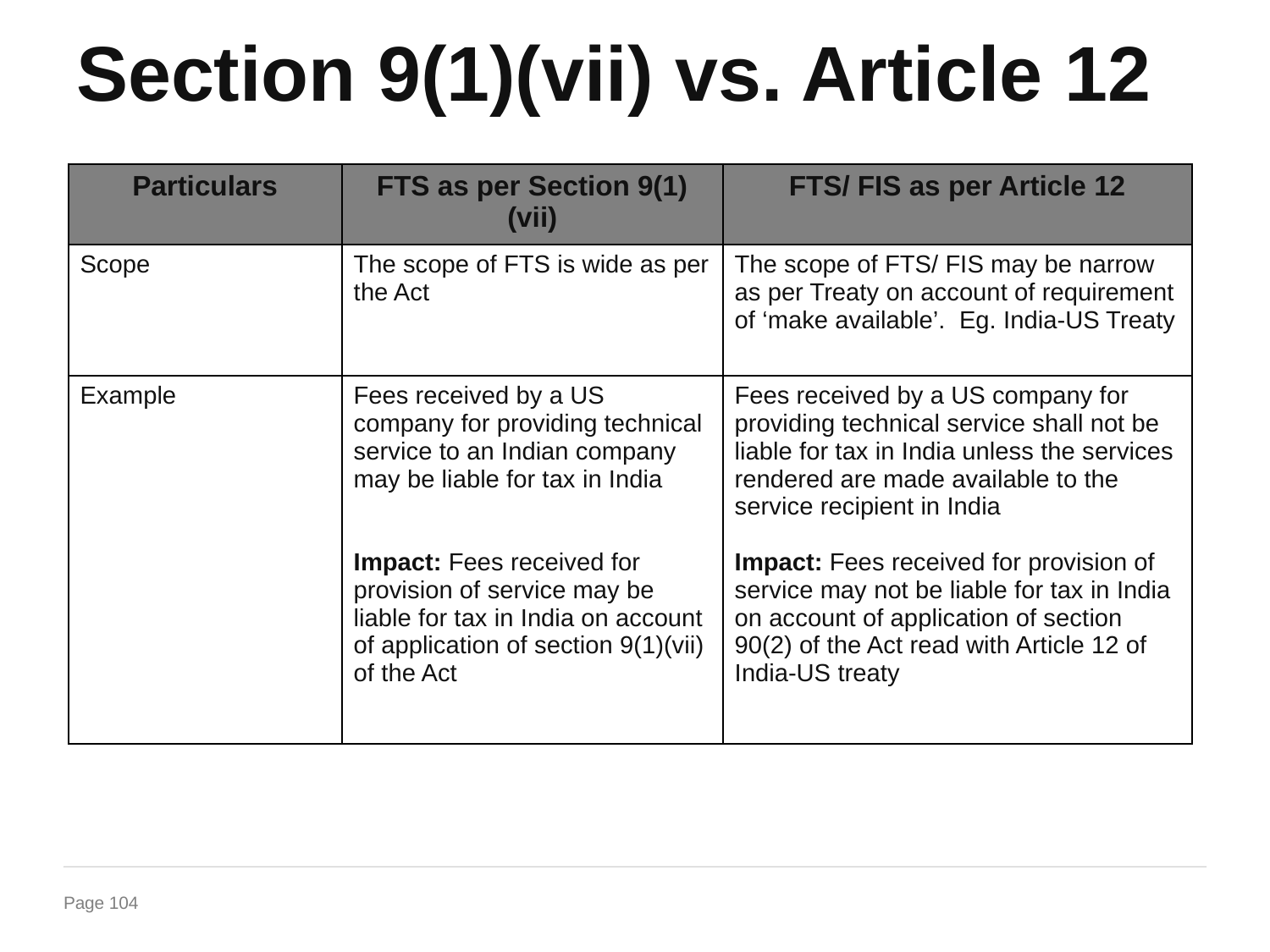

# Section 9(1)(vii) vs. Article 12
| Particulars | FTS as per Section 9(1)(vii) | FTS/ FIS as per Article 12 |
| --- | --- | --- |
| Scope | The scope of FTS is wide as per the Act | The scope of FTS/ FIS may be narrow as per Treaty on account of requirement of ‘make available’. Eg. India-US Treaty |
| Example | Fees received by a US company for providing technical service to an Indian company may be liable for tax in India Impact: Fees received for provision of service may be liable for tax in India on account of application of section 9(1)(vii) of the Act | Fees received by a US company for providing technical service shall not be liable for tax in India unless the services rendered are made available to the service recipient in India Impact: Fees received for provision of service may not be liable for tax in India on account of application of section 90(2) of the Act read with Article 12 of India-US treaty |